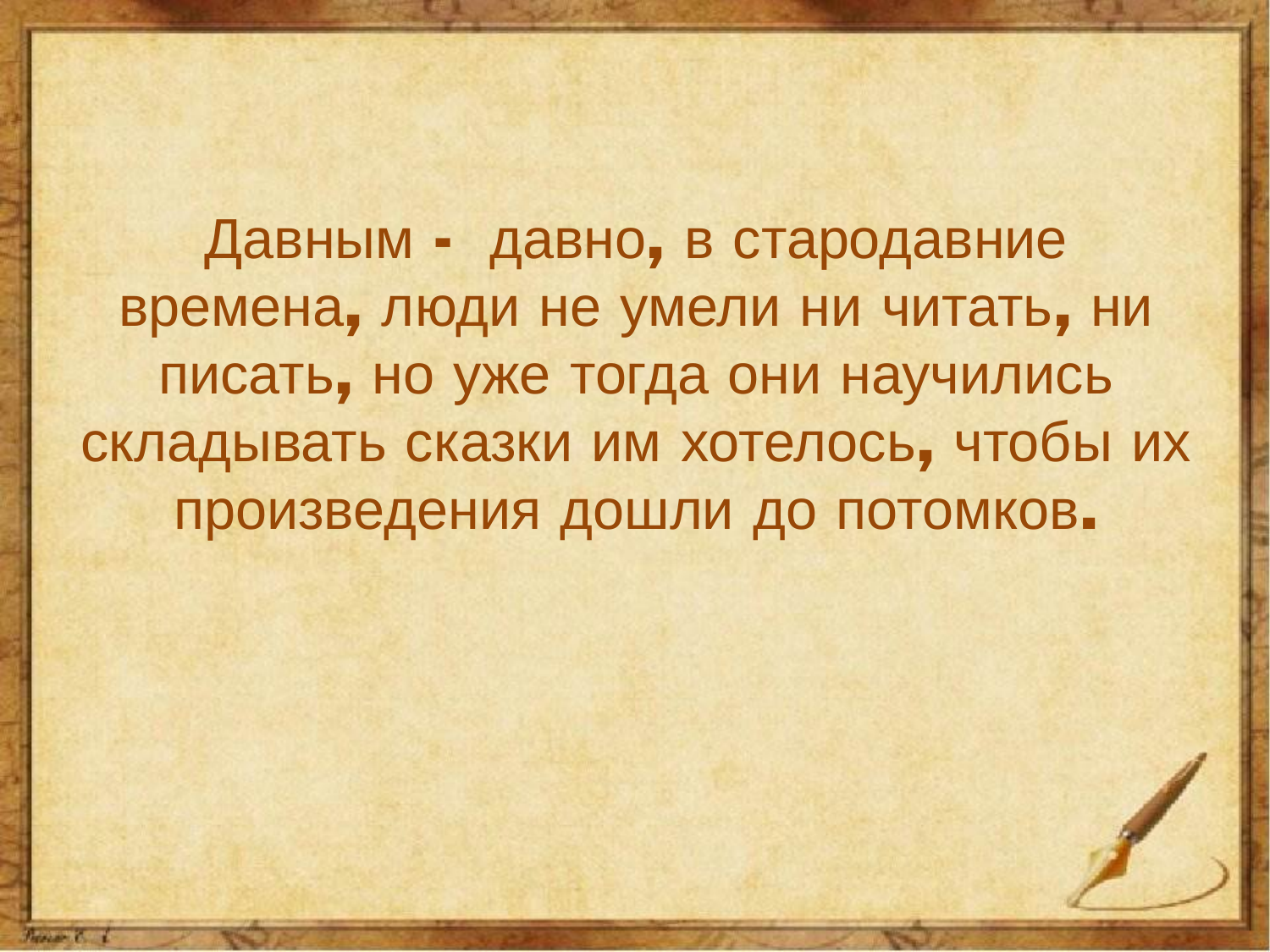

Давным -  давно, в стародавние времена, люди не умели ни читать, ни писать, но уже тогда они научились складывать сказки им хотелось, чтобы их произведения дошли до потомков.